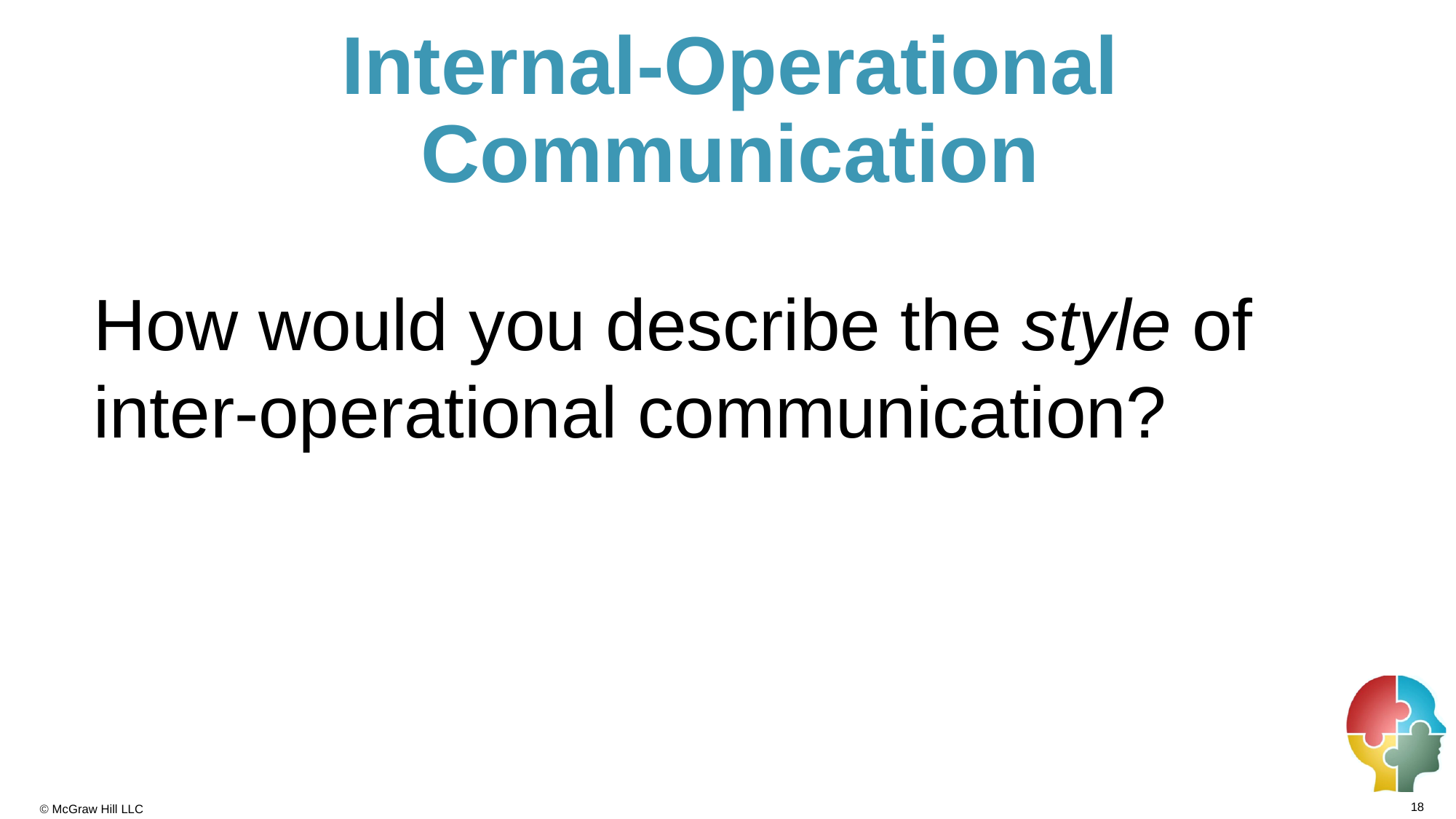

# Internal-Operational Communication
How would you describe the style of inter-operational communication?
18